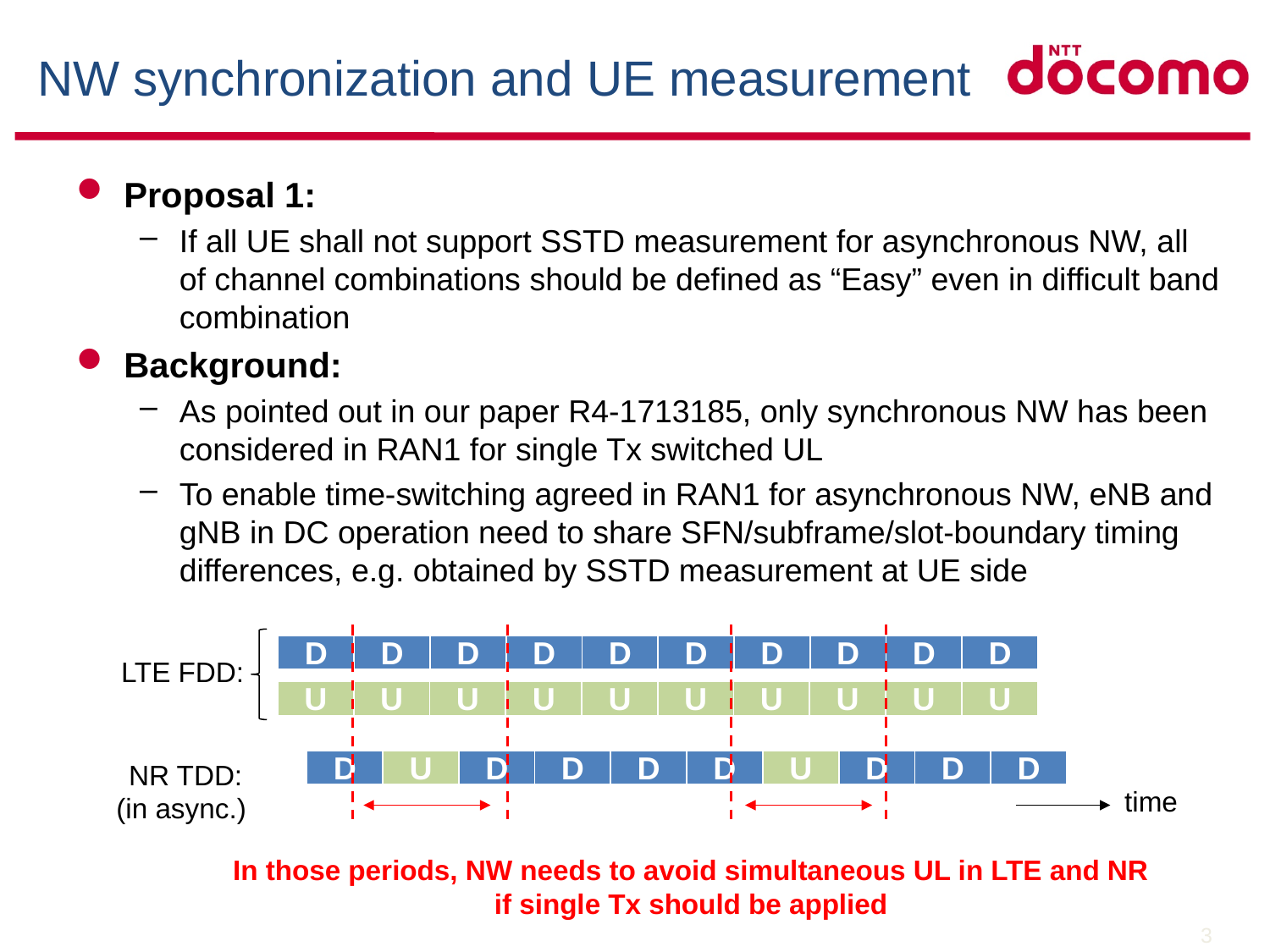

# NW synchronization and UE measurement
Proposal 1:
If all UE shall not support SSTD measurement for asynchronous NW, all of channel combinations should be defined as “Easy” even in difficult band combination
Background:
As pointed out in our paper R4-1713185, only synchronous NW has been considered in RAN1 for single Tx switched UL
To enable time-switching agreed in RAN1 for asynchronous NW, eNB and gNB in DC operation need to share SFN/subframe/slot-boundary timing differences, e.g. obtained by SSTD measurement at UE side

| D | D | D | D | D | D | D | D | D | D |
| --- | --- | --- | --- | --- | --- | --- | --- | --- | --- |
LTE FDD:
| U | U | U | U | U | U | U | U | U | U |
| --- | --- | --- | --- | --- | --- | --- | --- | --- | --- |
| D | U | D | D | D | D | U | D | D | D |
| --- | --- | --- | --- | --- | --- | --- | --- | --- | --- |
NR TDD:
(in async.)
time
In those periods, NW needs to avoid simultaneous UL in LTE and NR if single Tx should be applied